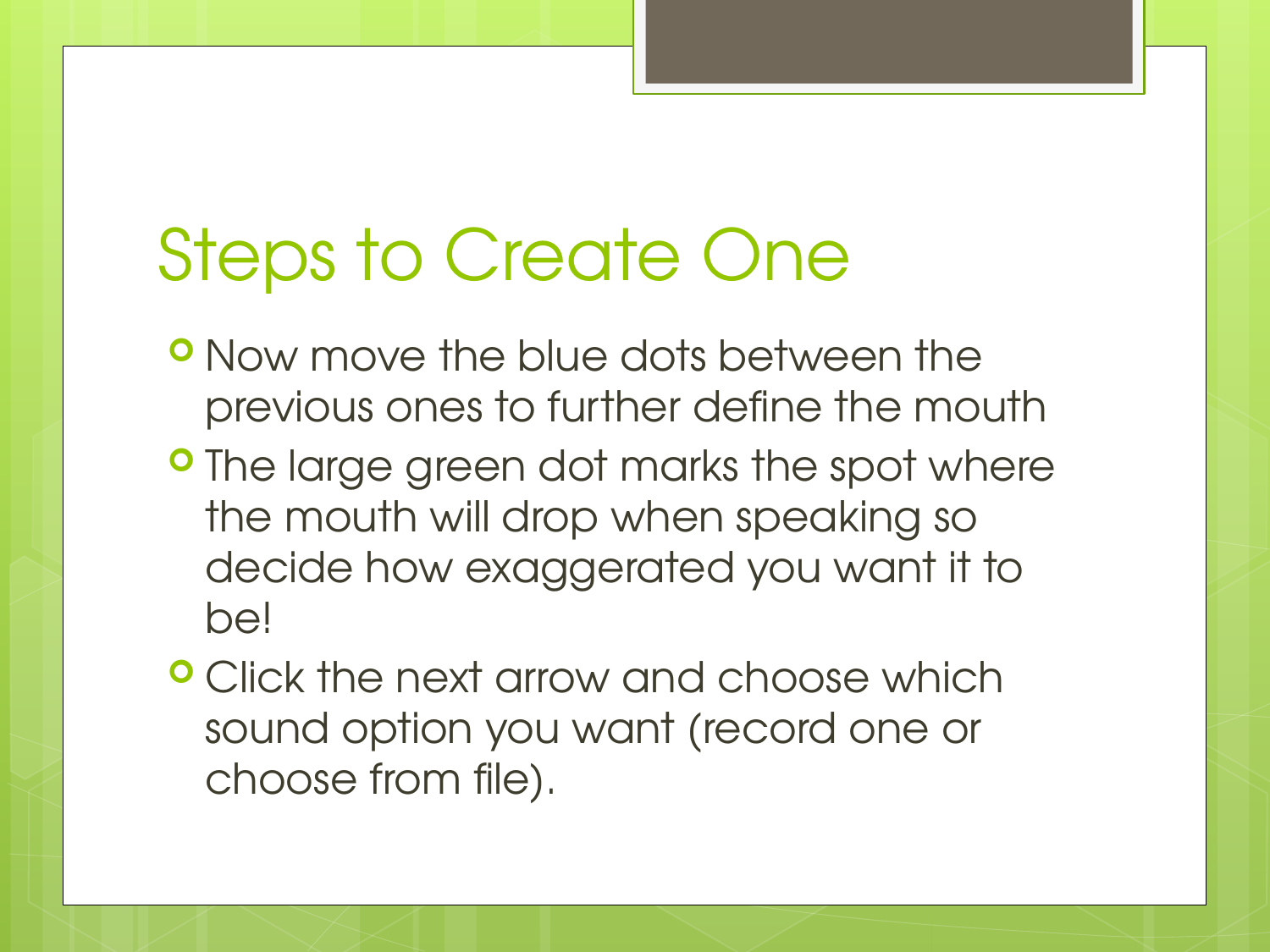

# Steps to Create One
Now move the blue dots between the previous ones to further define the mouth
The large green dot marks the spot where the mouth will drop when speaking so decide how exaggerated you want it to be!
Click the next arrow and choose which sound option you want (record one or choose from file).